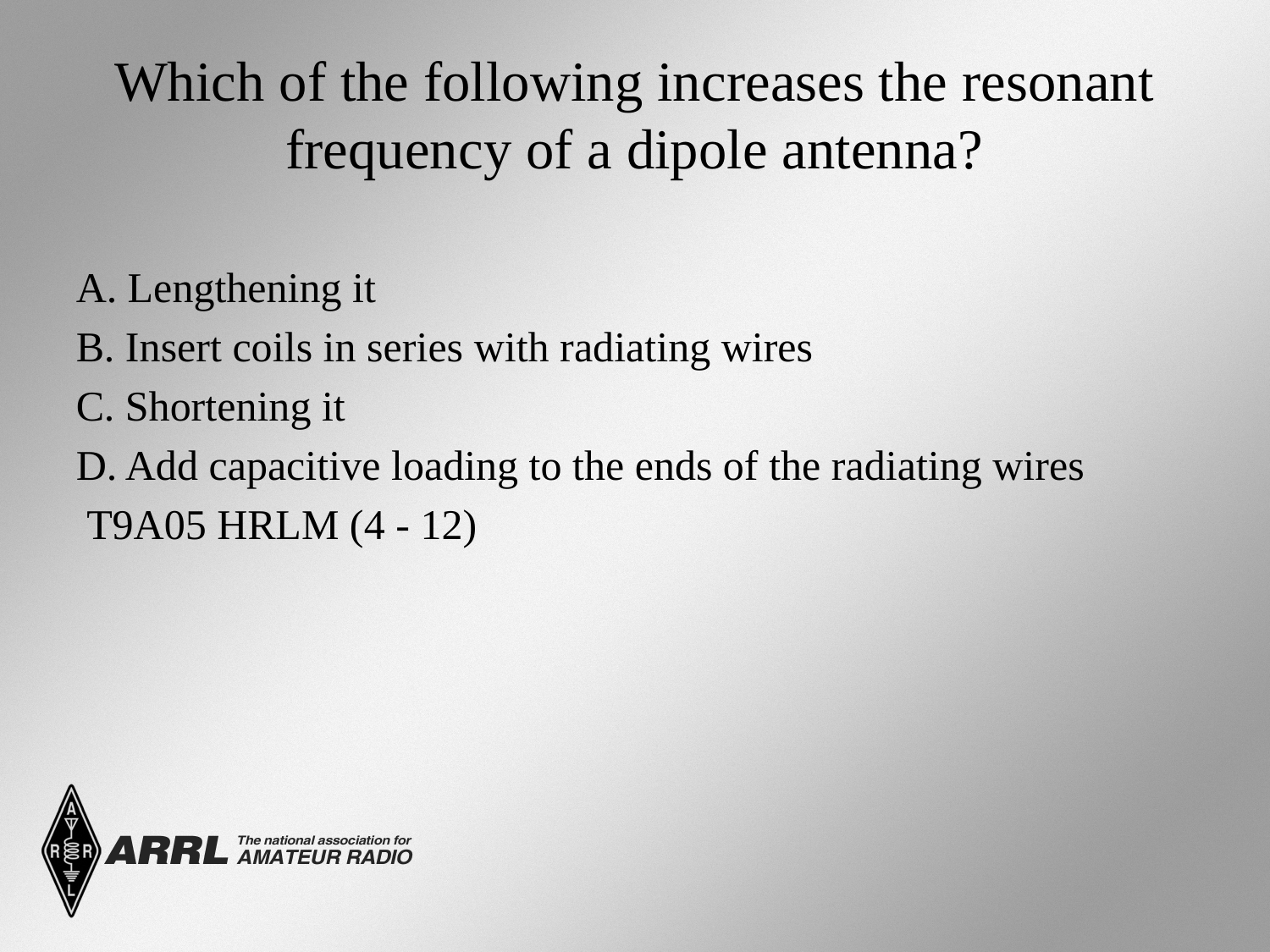

# Which of the following increases the resonant frequency of a dipole antenna?
A. Lengthening it
B. Insert coils in series with radiating wires
C. Shortening it
D. Add capacitive loading to the ends of the radiating wires
 T9A05 HRLM (4 - 12)